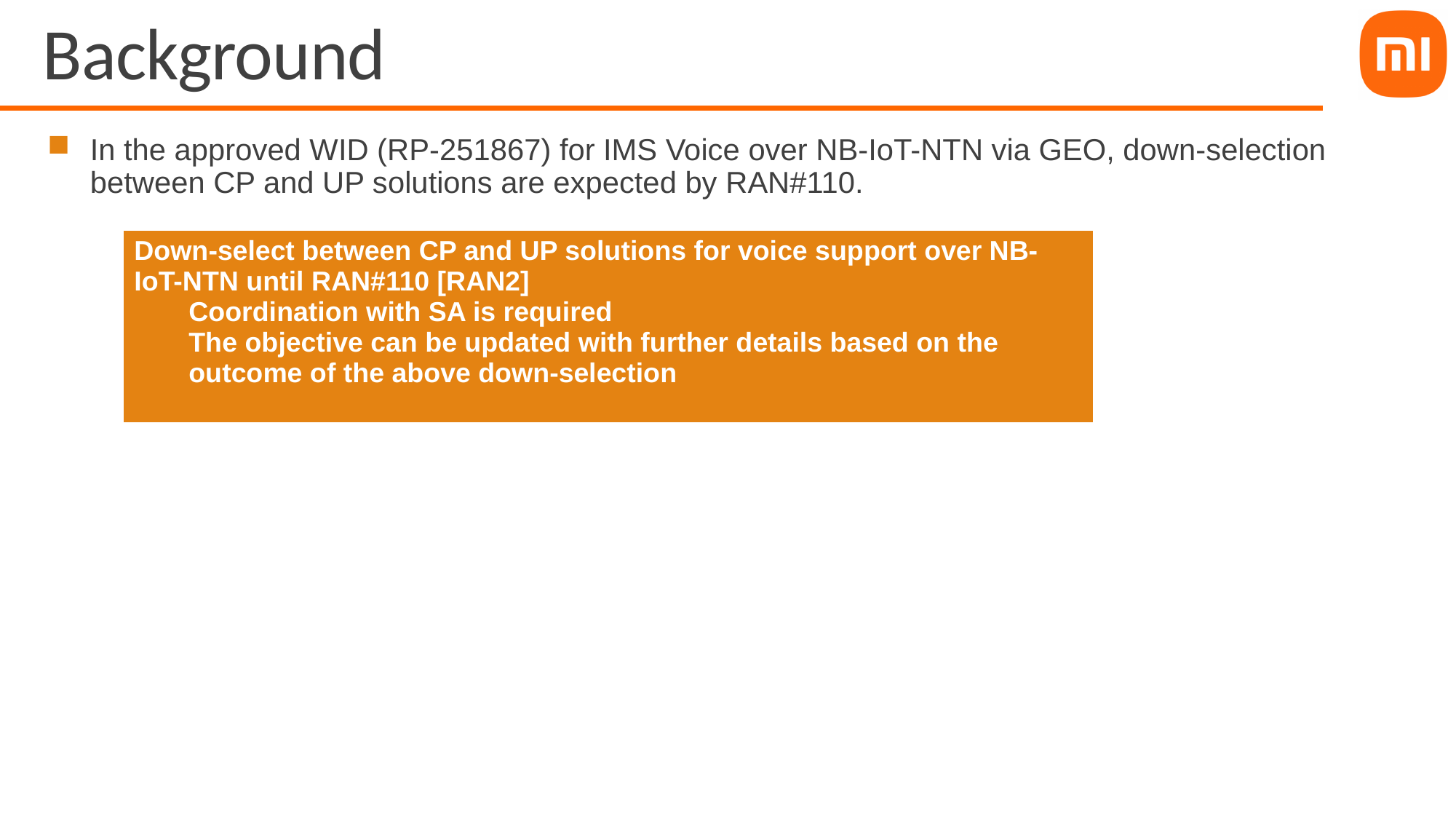

# Background
In the approved WID (RP-251867) for IMS Voice over NB-IoT-NTN via GEO, down-selection between CP and UP solutions are expected by RAN#110.

| Down-select between CP and UP solutions for voice support over NB-IoT-NTN until RAN#110 [RAN2] Coordination with SA is required The objective can be updated with further details based on the outcome of the above down-selection |
| --- |